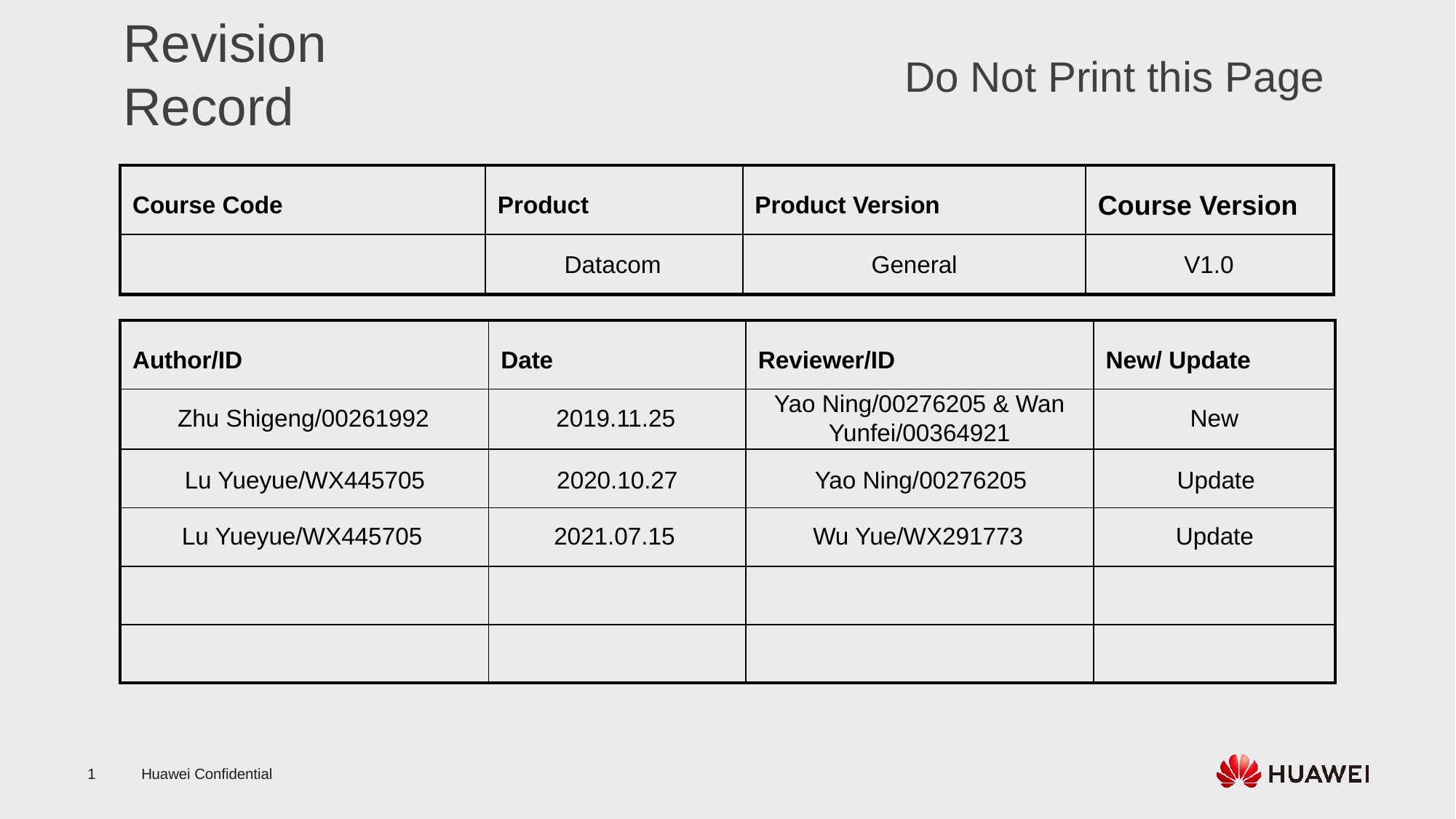

Datacom
General
V1.0
Zhu Shigeng/00261992
2019.11.25
Yao Ning/00276205 & Wan Yunfei/00364921
New
Lu Yueyue/WX445705
2020.10.27
Yao Ning/00276205
Update
Lu Yueyue/WX445705
2021.07.15
Wu Yue/WX291773
Update